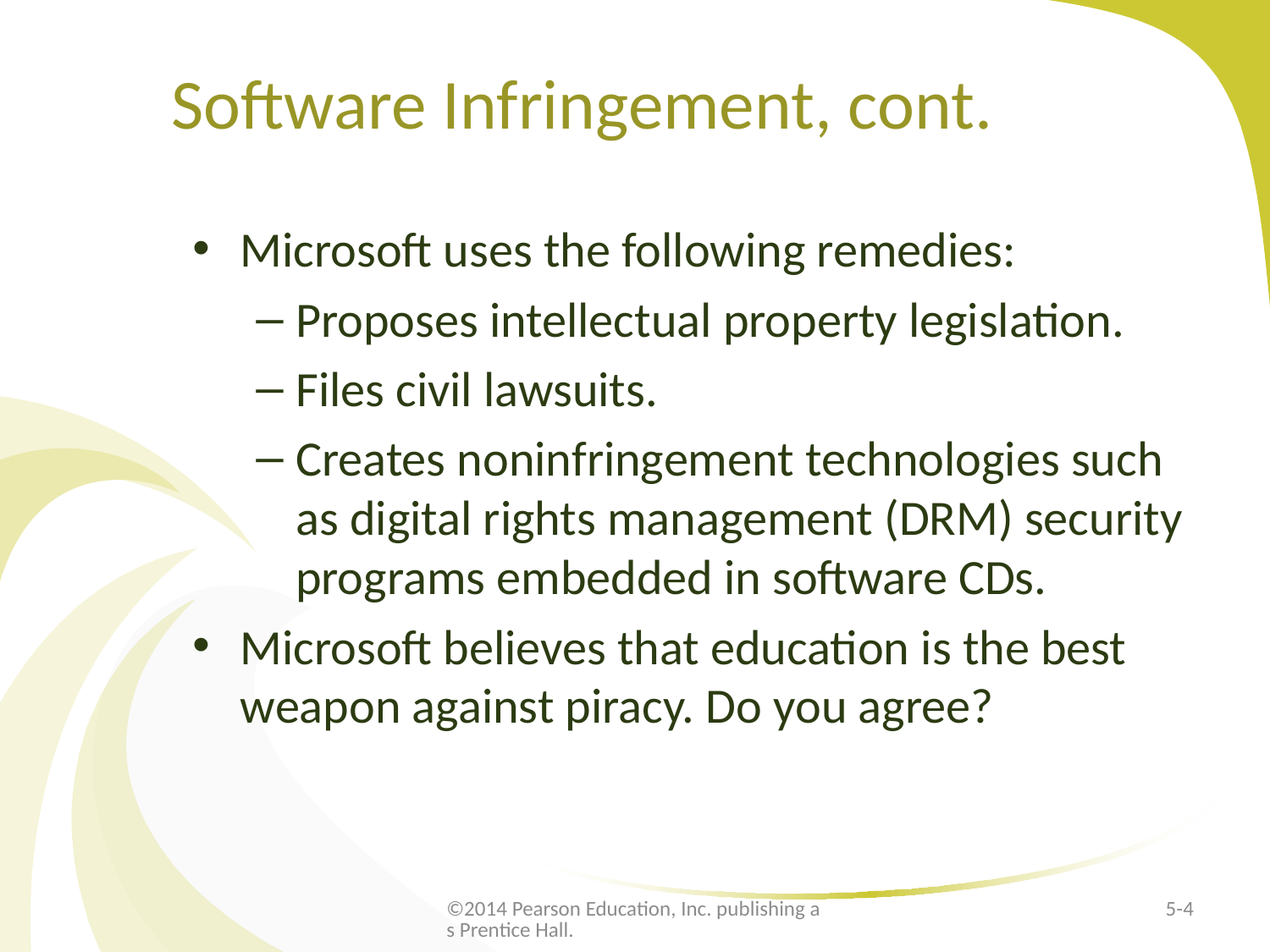

# Software Infringement, cont.
Microsoft uses the following remedies:
Proposes intellectual property legislation.
Files civil lawsuits.
Creates noninfringement technologies such as digital rights management (DRM) security programs embedded in software CDs.
Microsoft believes that education is the best weapon against piracy. Do you agree?

©2014 Pearson Education, Inc. publishing as Prentice Hall.
5-4